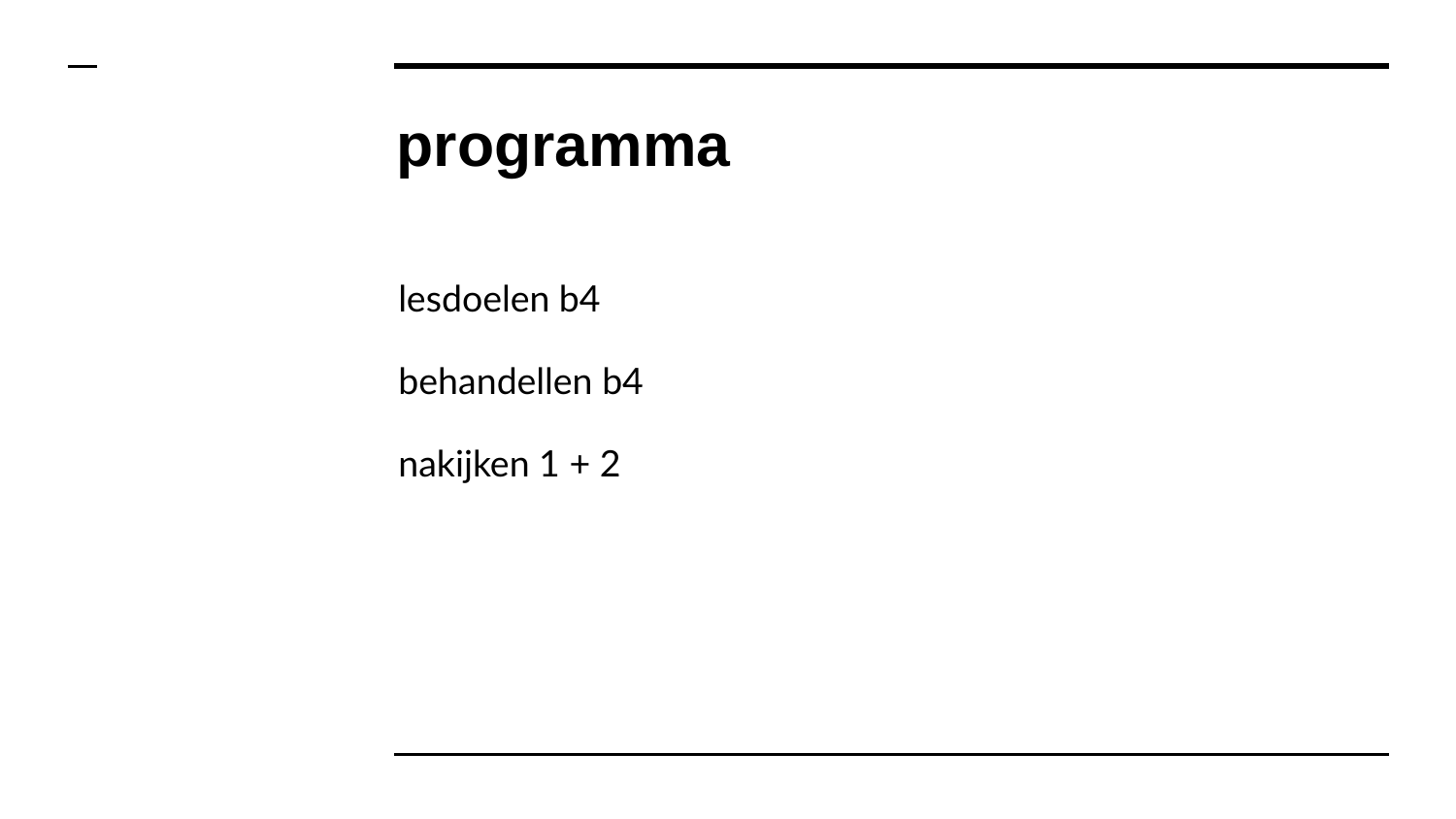

# programma
lesdoelen b4
behandellen b4
nakijken 1 + 2